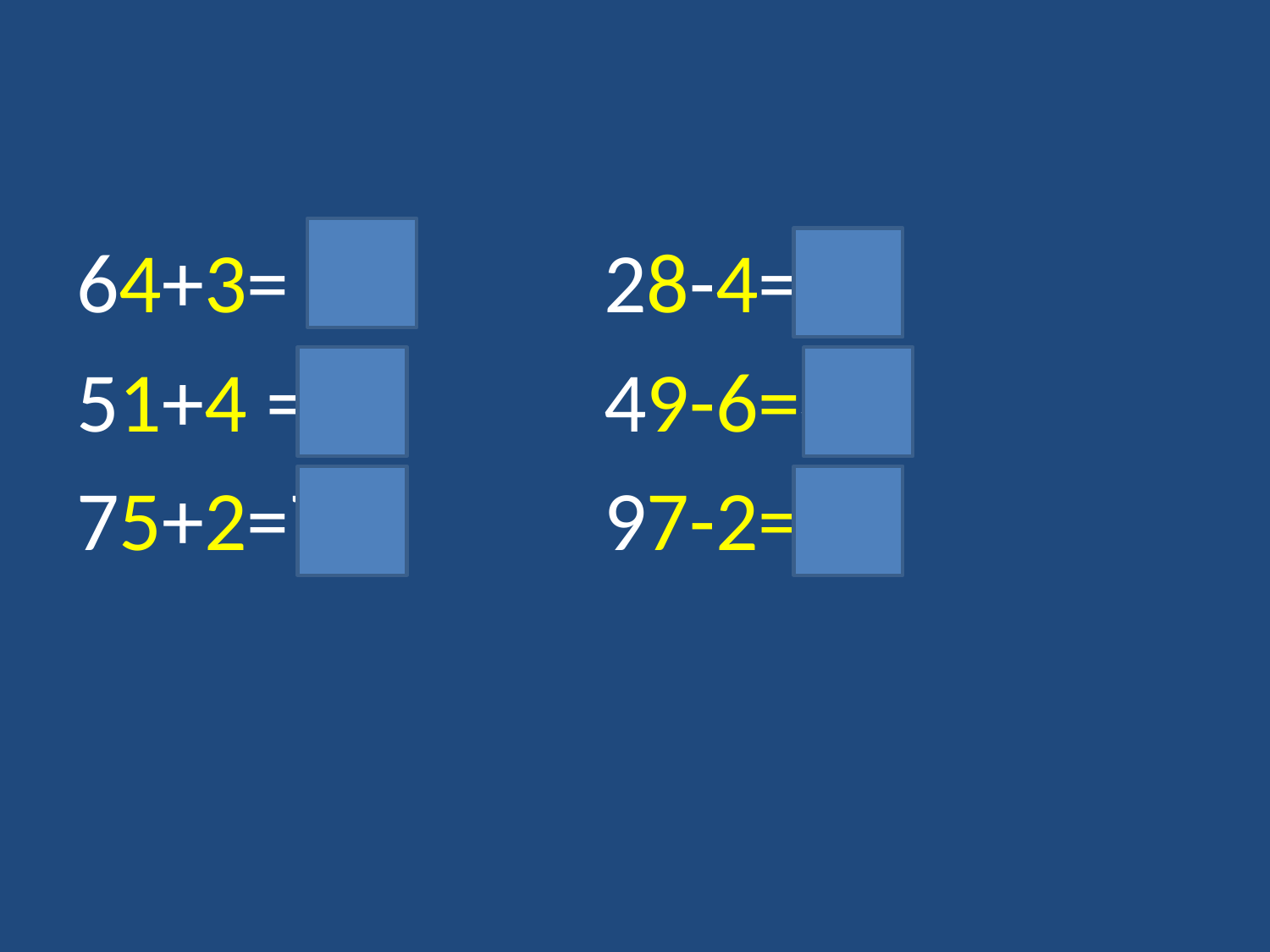

#

64+3= 67           28-4=24
51+4 =55           49-6=43
75+2=77            97-2=95